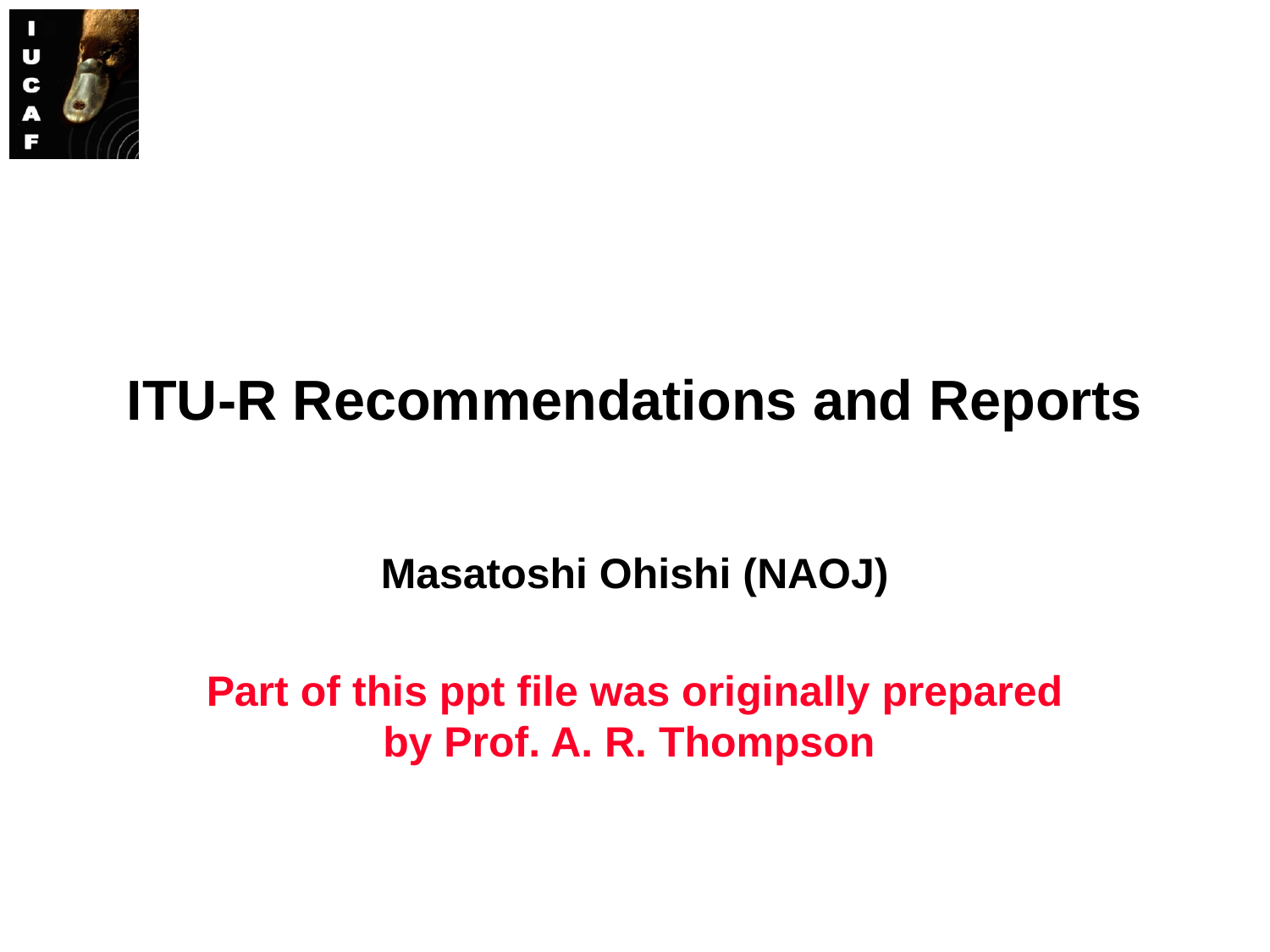

# ITU-R Recommendations and Reports
Masatoshi Ohishi (NAOJ)

Part of this ppt file was originally prepared by Prof. A. R. Thompson